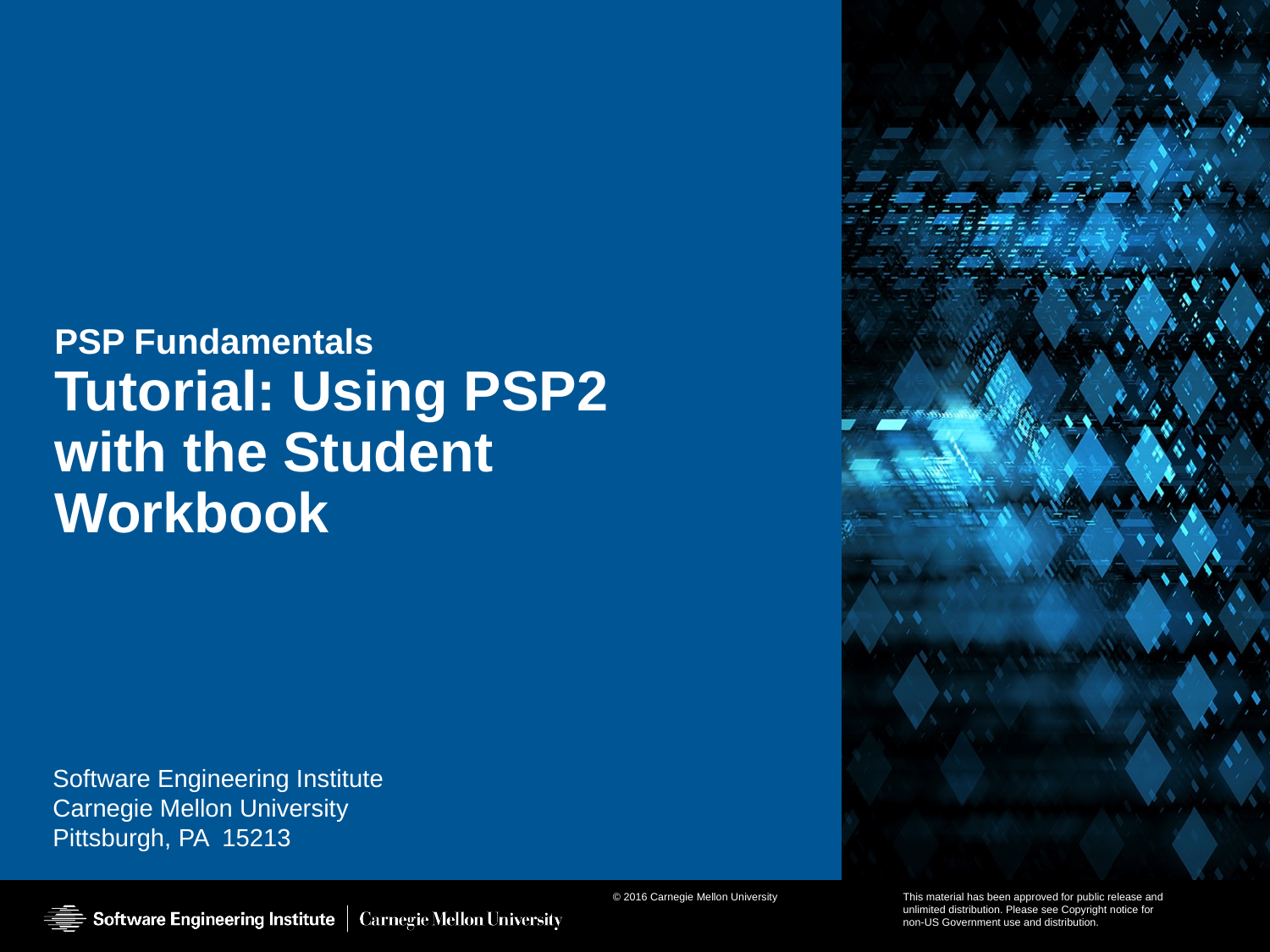

# PSP Fundamentals Tutorial: Using PSP2 with the Student Workbook